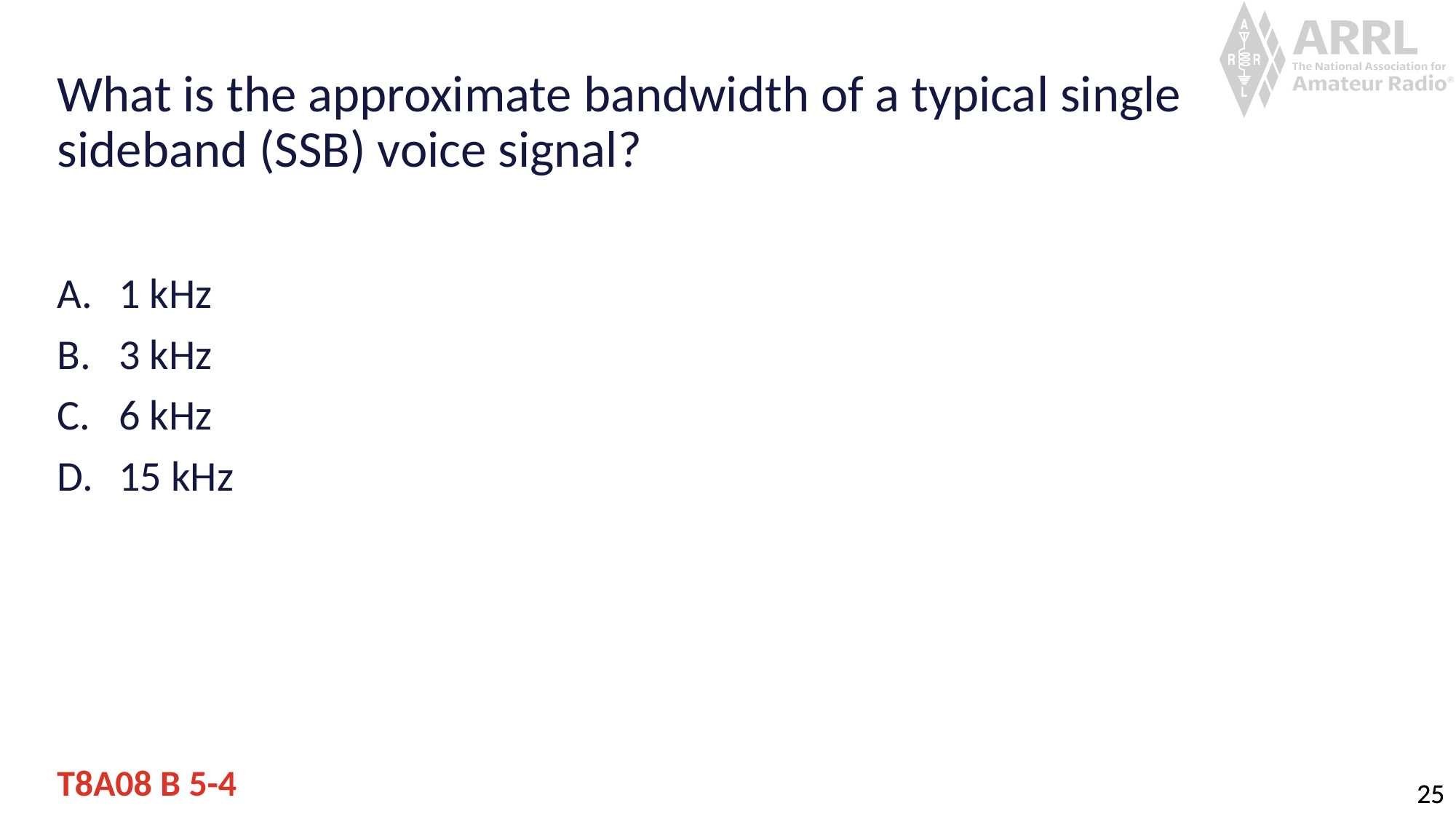

# What is the approximate bandwidth of a typical single sideband (SSB) voice signal?
1 kHz
3 kHz
6 kHz
15 kHz
T8A08 B 5-4